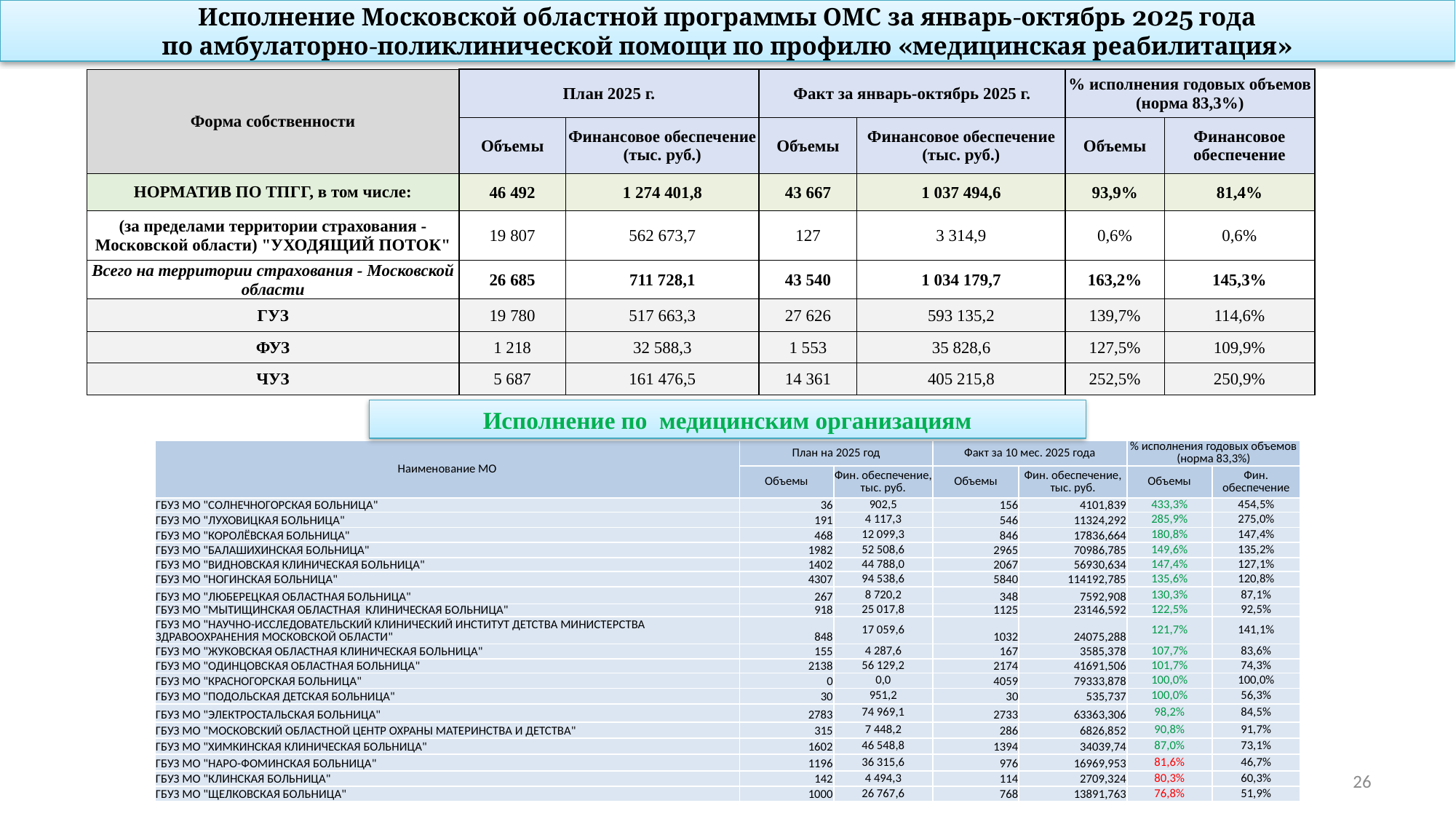

# Исполнение Московской областной программы ОМС за январь-октябрь 2025 года по амбулаторно-поликлинической помощи по профилю «медицинская реабилитация»
| Форма собственности | План 2025 г. |  | Факт за январь-октябрь 2025 г. |  | % исполнения годовых объемов (норма 83,3%) |  |
| --- | --- | --- | --- | --- | --- | --- |
|  | Объемы | Финансовое обеспечение (тыс. руб.) | Объемы | Финансовое обеспечение (тыс. руб.) | Объемы | Финансовое обеспечение |
| НОРМАТИВ ПО ТПГГ, в том числе: | 46 492 | 1 274 401,8 | 43 667 | 1 037 494,6 | 93,9% | 81,4% |
| (за пределами территории страхования - Московской области) "УХОДЯЩИЙ ПОТОК" | 19 807 | 562 673,7 | 127 | 3 314,9 | 0,6% | 0,6% |
| Всего на территории страхования - Московской области | 26 685 | 711 728,1 | 43 540 | 1 034 179,7 | 163,2% | 145,3% |
| ГУЗ | 19 780 | 517 663,3 | 27 626 | 593 135,2 | 139,7% | 114,6% |
| ФУЗ | 1 218 | 32 588,3 | 1 553 | 35 828,6 | 127,5% | 109,9% |
| ЧУЗ | 5 687 | 161 476,5 | 14 361 | 405 215,8 | 252,5% | 250,9% |
Исполнение по  медицинским организациям
| Наименование МО | План на 2025 год |  | Факт за 10 мес. 2025 года |  | % исполнения годовых объемов (норма 83,3%) |  |
| --- | --- | --- | --- | --- | --- | --- |
|  | Объемы | Фин. обеспечение, тыс. руб. | Объемы | Фин. обеспечение, тыс. руб. | Объемы | Фин. обеспечение |
| ГБУЗ МО "СОЛНЕЧНОГОРСКАЯ БОЛЬНИЦА" | 36 | 902,5 | 156 | 4101,839 | 433,3% | 454,5% |
| ГБУЗ МО "ЛУХОВИЦКАЯ БОЛЬНИЦА" | 191 | 4 117,3 | 546 | 11324,292 | 285,9% | 275,0% |
| ГБУЗ МО "КОРОЛЁВСКАЯ БОЛЬНИЦА" | 468 | 12 099,3 | 846 | 17836,664 | 180,8% | 147,4% |
| ГБУЗ МО "БАЛАШИХИНСКАЯ БОЛЬНИЦА" | 1982 | 52 508,6 | 2965 | 70986,785 | 149,6% | 135,2% |
| ГБУЗ МО "ВИДНОВСКАЯ КЛИНИЧЕСКАЯ БОЛЬНИЦА" | 1402 | 44 788,0 | 2067 | 56930,634 | 147,4% | 127,1% |
| ГБУЗ МО "НОГИНСКАЯ БОЛЬНИЦА" | 4307 | 94 538,6 | 5840 | 114192,785 | 135,6% | 120,8% |
| ГБУЗ МО "ЛЮБЕРЕЦКАЯ ОБЛАСТНАЯ БОЛЬНИЦА" | 267 | 8 720,2 | 348 | 7592,908 | 130,3% | 87,1% |
| ГБУЗ МО "МЫТИЩИНСКАЯ ОБЛАСТНАЯ КЛИНИЧЕСКАЯ БОЛЬНИЦА" | 918 | 25 017,8 | 1125 | 23146,592 | 122,5% | 92,5% |
| ГБУЗ МО "НАУЧНО-ИССЛЕДОВАТЕЛЬСКИЙ КЛИНИЧЕСКИЙ ИНСТИТУТ ДЕТСТВА МИНИСТЕРСТВА ЗДРАВООХРАНЕНИЯ МОСКОВСКОЙ ОБЛАСТИ" | 848 | 17 059,6 | 1032 | 24075,288 | 121,7% | 141,1% |
| ГБУЗ МО "ЖУКОВСКАЯ ОБЛАСТНАЯ КЛИНИЧЕСКАЯ БОЛЬНИЦА" | 155 | 4 287,6 | 167 | 3585,378 | 107,7% | 83,6% |
| ГБУЗ МО "ОДИНЦОВСКАЯ ОБЛАСТНАЯ БОЛЬНИЦА" | 2138 | 56 129,2 | 2174 | 41691,506 | 101,7% | 74,3% |
| ГБУЗ МО "КРАСНОГОРСКАЯ БОЛЬНИЦА" | 0 | 0,0 | 4059 | 79333,878 | 100,0% | 100,0% |
| ГБУЗ МО "ПОДОЛЬСКАЯ ДЕТСКАЯ БОЛЬНИЦА" | 30 | 951,2 | 30 | 535,737 | 100,0% | 56,3% |
| ГБУЗ МО "ЭЛЕКТРОСТАЛЬСКАЯ БОЛЬНИЦА" | 2783 | 74 969,1 | 2733 | 63363,306 | 98,2% | 84,5% |
| ГБУЗ МО "МОСКОВСКИЙ ОБЛАСТНОЙ ЦЕНТР ОХРАНЫ МАТЕРИНСТВА И ДЕТСТВА" | 315 | 7 448,2 | 286 | 6826,852 | 90,8% | 91,7% |
| ГБУЗ МО "ХИМКИНСКАЯ КЛИНИЧЕСКАЯ БОЛЬНИЦА" | 1602 | 46 548,8 | 1394 | 34039,74 | 87,0% | 73,1% |
| ГБУЗ МО "НАРО-ФОМИНСКАЯ БОЛЬНИЦА" | 1196 | 36 315,6 | 976 | 16969,953 | 81,6% | 46,7% |
| ГБУЗ МО "КЛИНСКАЯ БОЛЬНИЦА" | 142 | 4 494,3 | 114 | 2709,324 | 80,3% | 60,3% |
| ГБУЗ МО "ЩЕЛКОВСКАЯ БОЛЬНИЦА" | 1000 | 26 767,6 | 768 | 13891,763 | 76,8% | 51,9% |
26